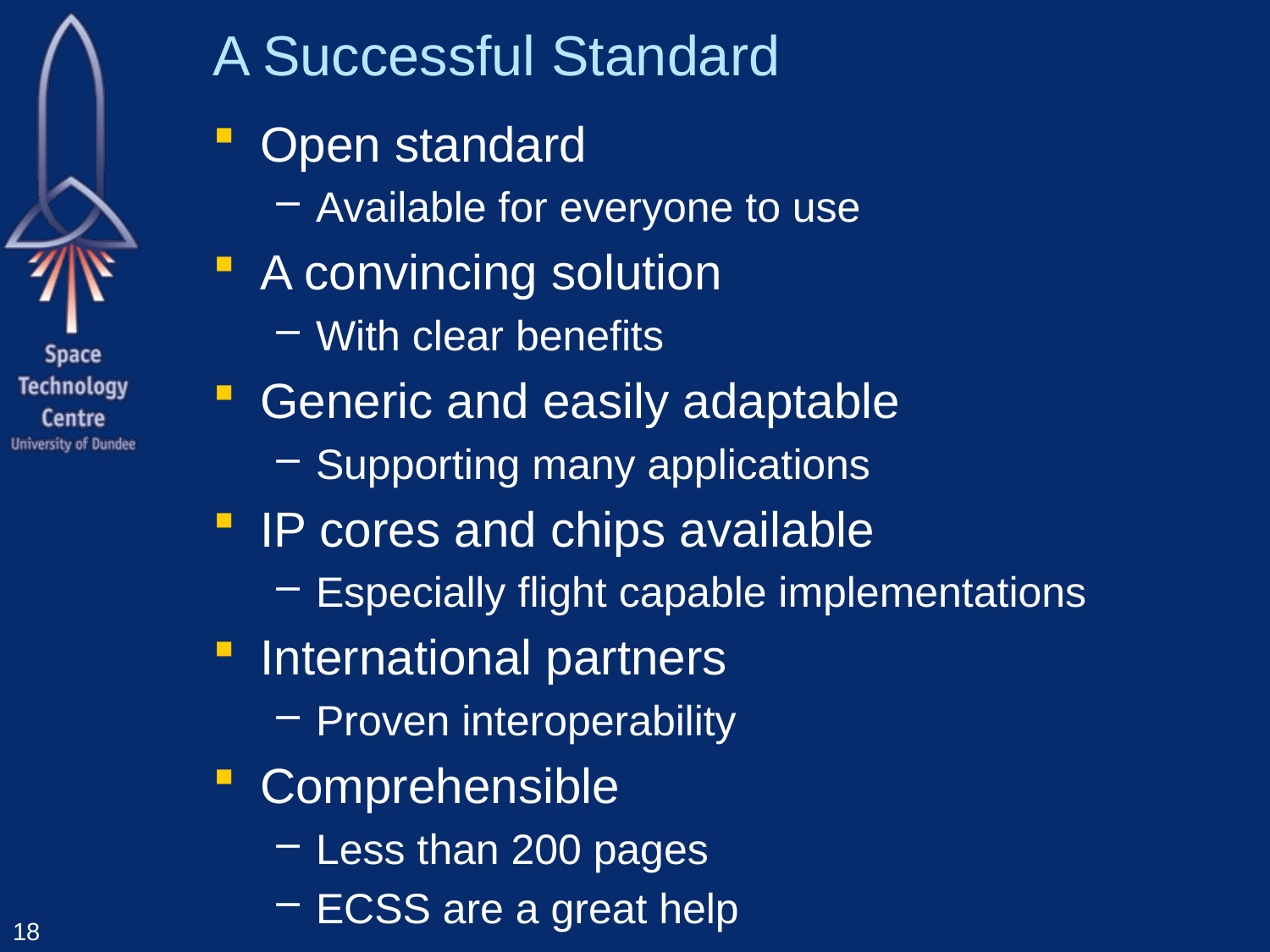

# A Successful Standard
Open standard
Available for everyone to use
A convincing solution
With clear benefits
Generic and easily adaptable
Supporting many applications
IP cores and chips available
Especially flight capable implementations
International partners
Proven interoperability
Comprehensible
Less than 200 pages
ECSS are a great help
18